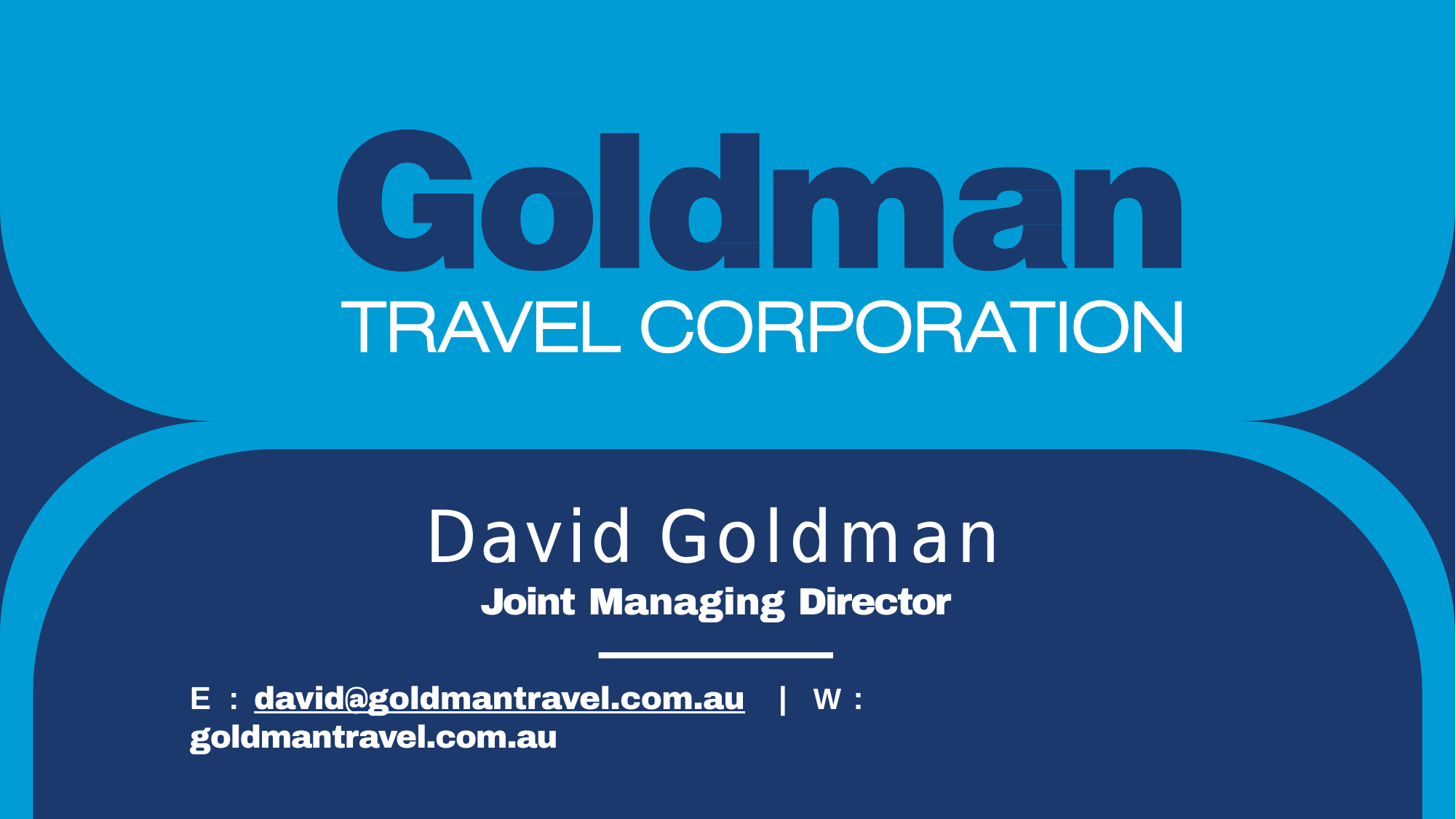

David Goldman
Joint Managing Director
E	:	david@goldmantravel.com.au	|	W : goldmantravel.com.au